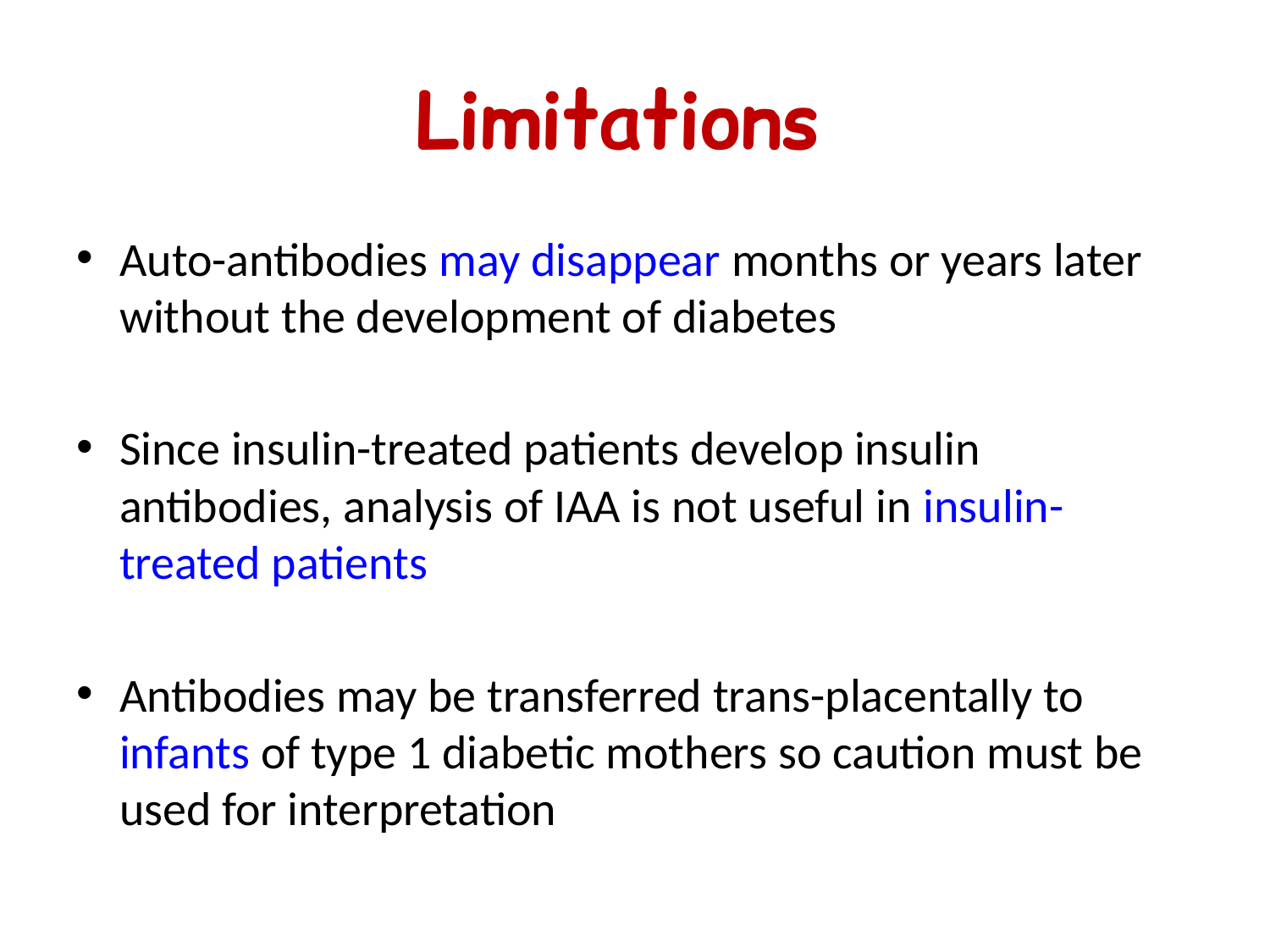

# Limitations
Auto-antibodies may disappear months or years later without the development of diabetes

Since insulin-treated patients develop insulin antibodies, analysis of IAA is not useful in insulin-treated patients

Antibodies may be transferred trans-placentally to infants of type 1 diabetic mothers so caution must be used for interpretation